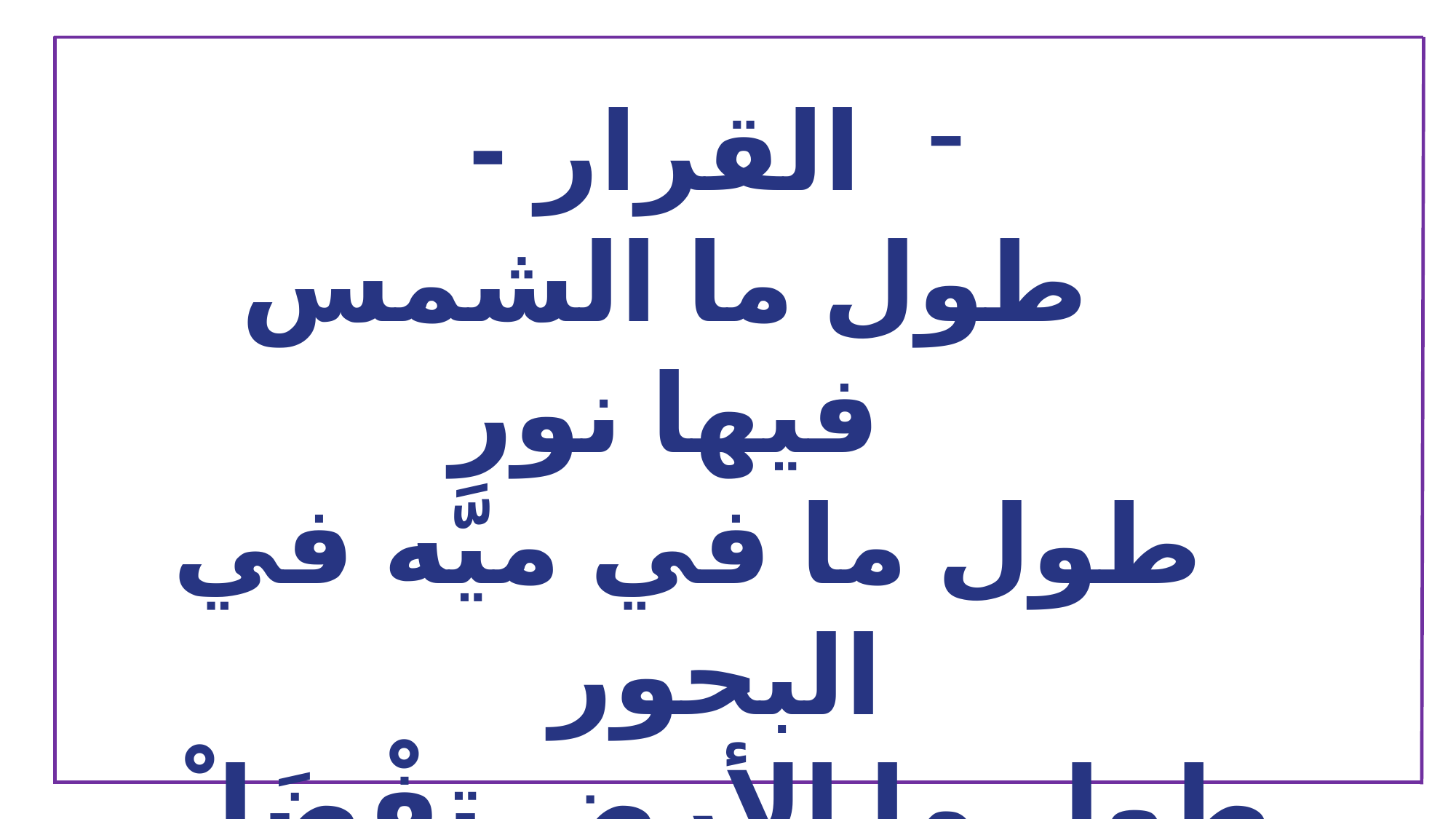

القرار -
طول ما الشمس فيها نور
  طول ما في ميَّه في البحور
طول ما الأرض تِفْضَلْ تِدُورْ هَافْضَلْ أرَنِّمْ لِيكْ